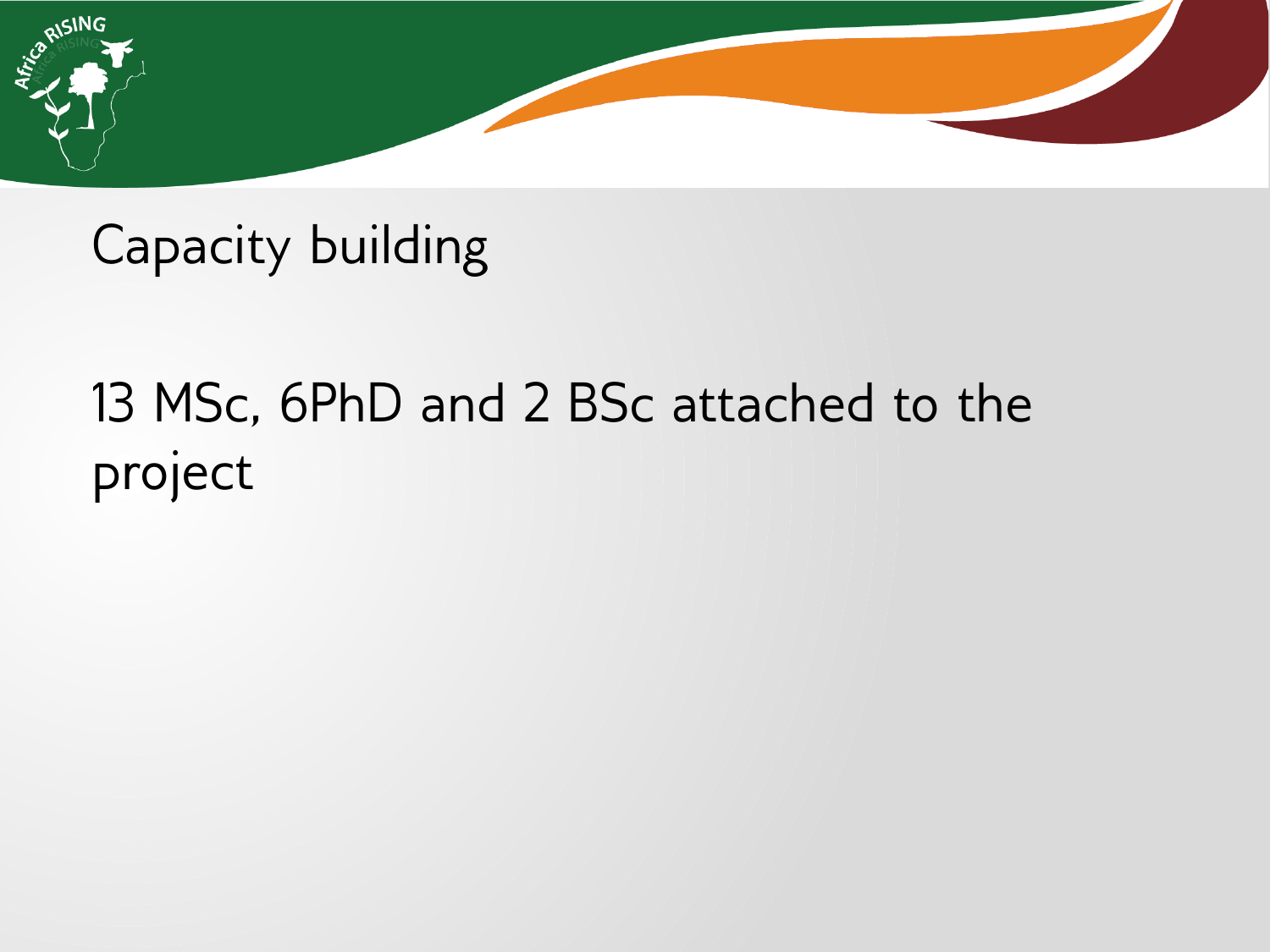

Capacity building

13 MSc, 6PhD and 2 BSc attached to the project